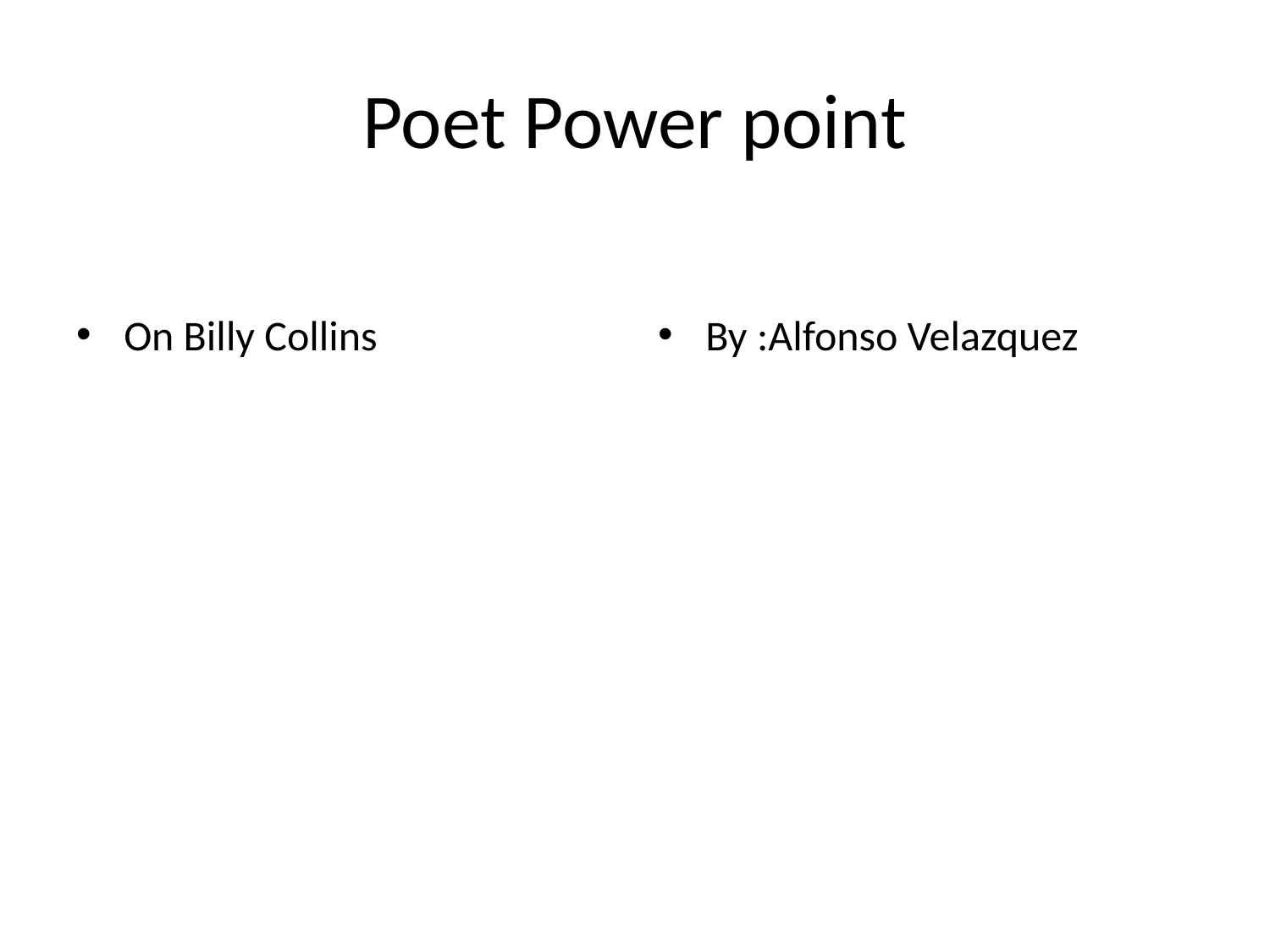

# Poet Power point

On Billy Collins
By :Alfonso Velazquez